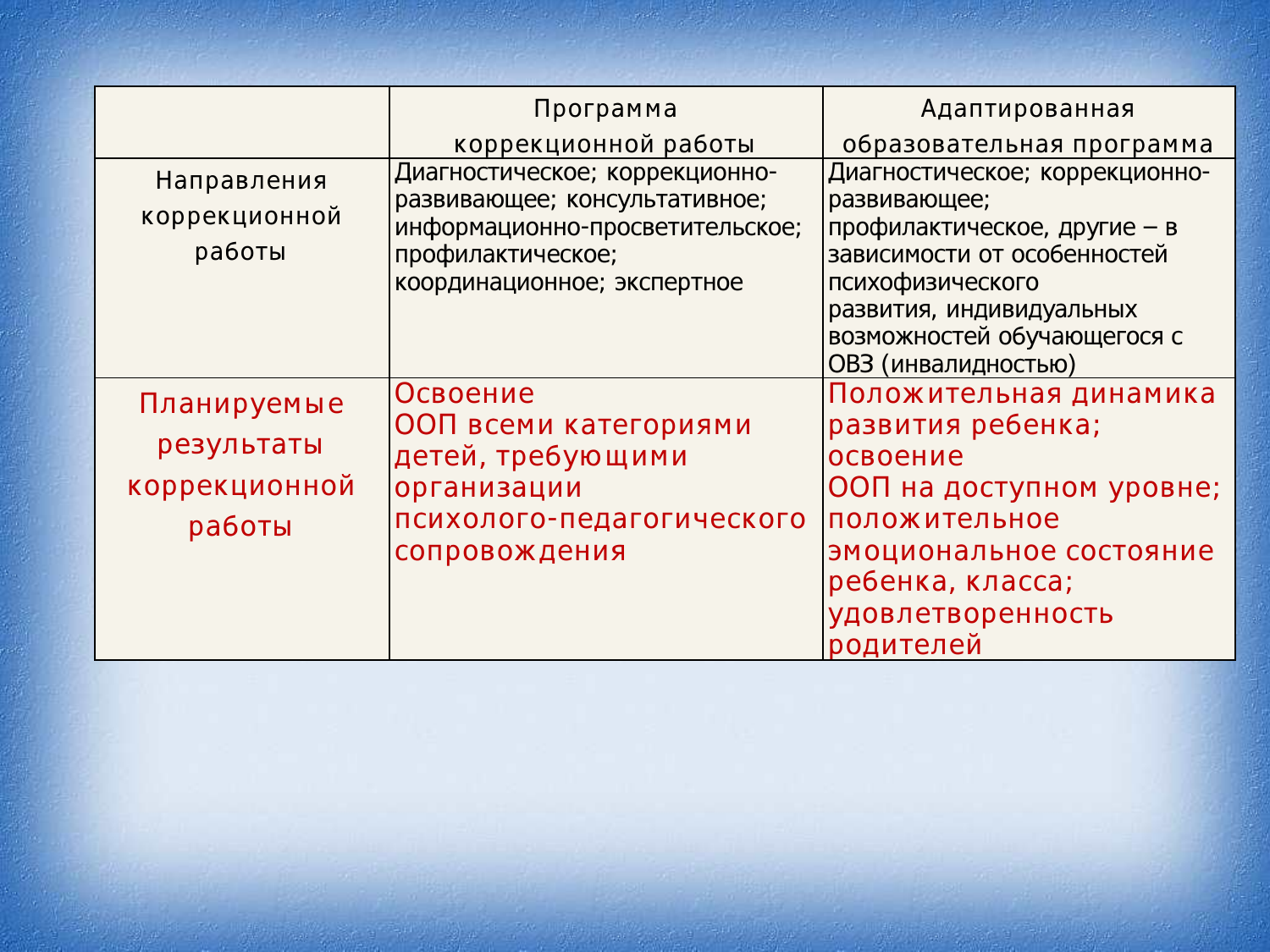

|  | Программа коррекционной работы | Адаптированная образовательная программа |
| --- | --- | --- |
| Направления коррекционной работы | Диагностическое; коррекционно-развивающее; консультативное; информационно-просветительское; профилактическое; координационное; экспертное | Диагностическое; коррекционно-развивающее; профилактическое, другие – в зависимости от особенностей психофизического развития, индивидуальных возможностей обучающегося с ОВЗ (инвалидностью) |
| Планируемые результаты коррекционной работы | Освоение ООП всеми категориями детей, требующими организации психолого-педагогического сопровождения | Положительная динамика развития ребенка; освоение ООП на доступном уровне; положительное эмоциональное состояние ребенка, класса; удовлетворенность родителей |